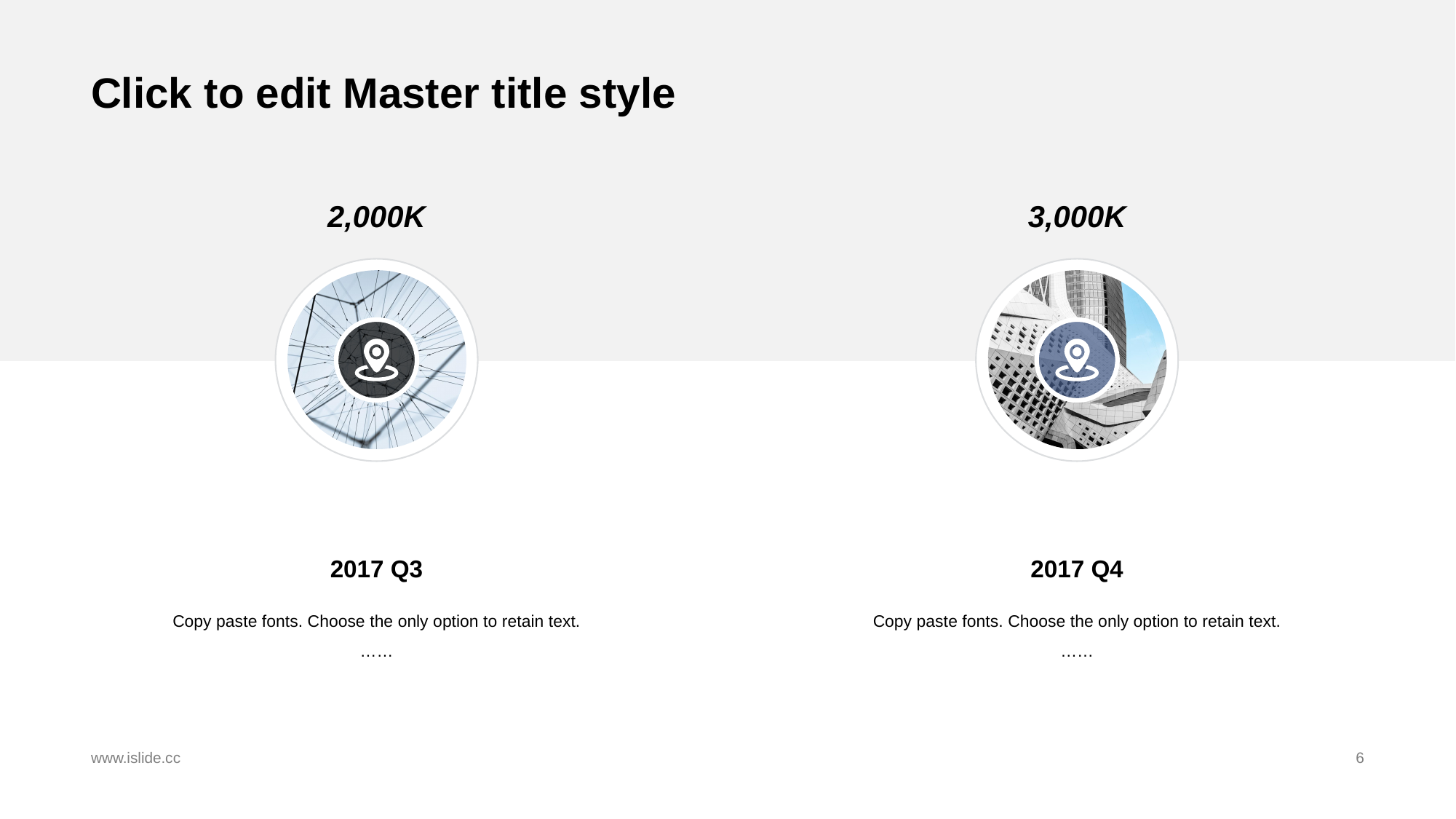

2,000K
3,000K

2017 Q3
Copy paste fonts. Choose the only option to retain text.
……
2017 Q4
Copy paste fonts. Choose the only option to retain text.
……
# Click to edit Master title style
www.islide.cc
6